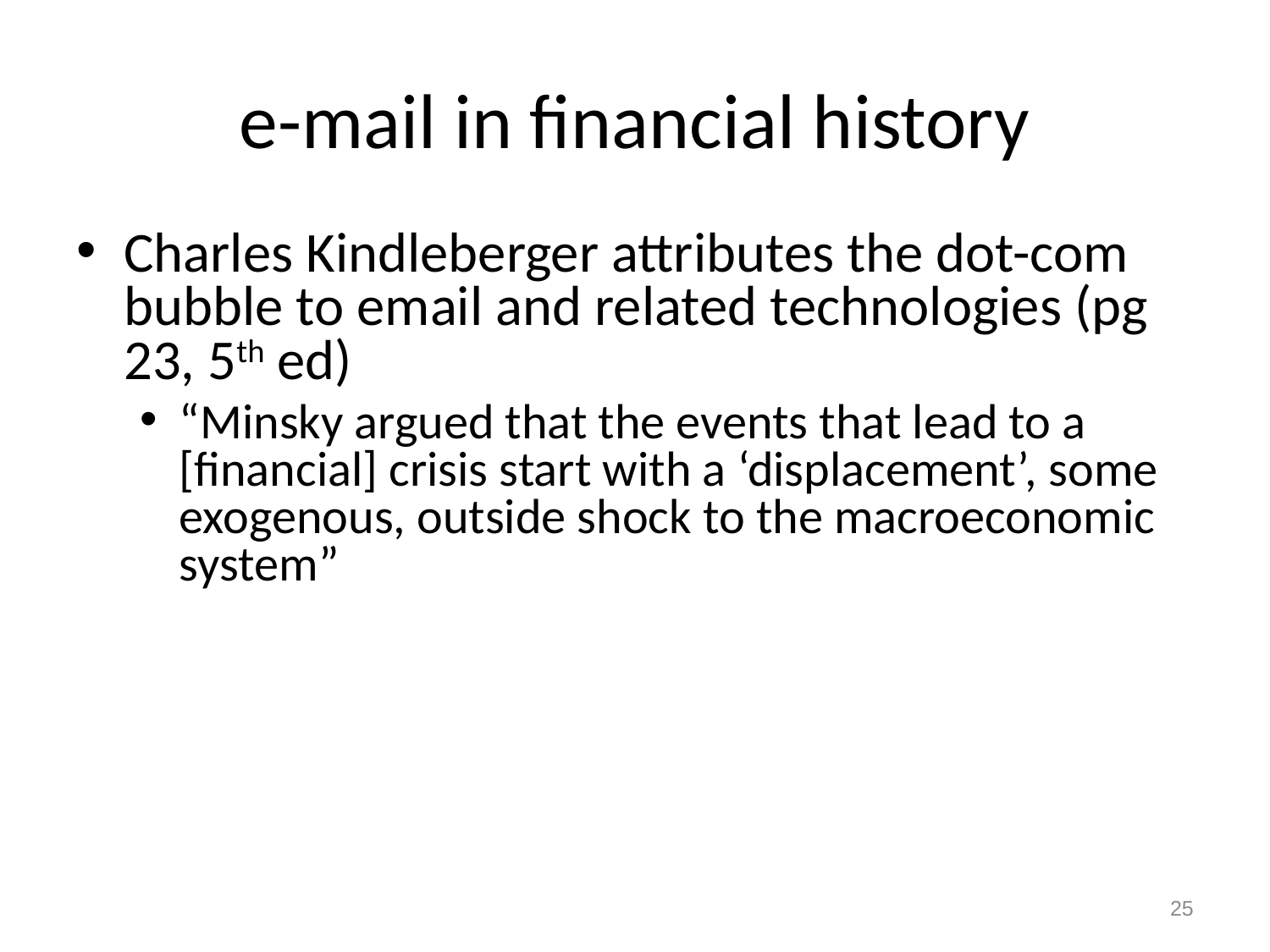

# e-mail in financial history
Charles Kindleberger attributes the dot-com bubble to email and related technologies (pg 23, 5th ed)
“Minsky argued that the events that lead to a [financial] crisis start with a ‘displacement’, some exogenous, outside shock to the macroeconomic system”

25